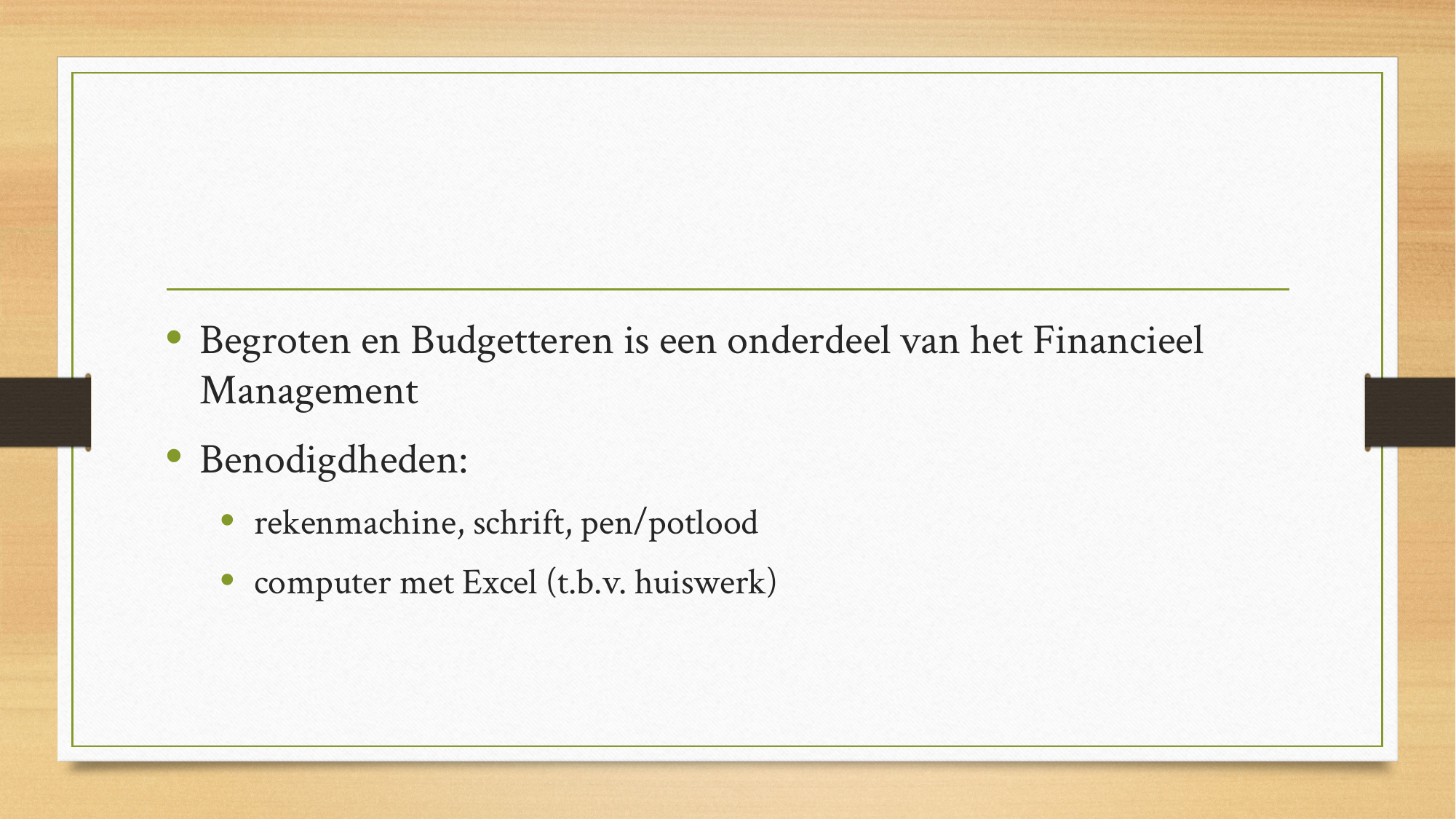

#
Begroten en Budgetteren is een onderdeel van het Financieel Management
Benodigdheden:
rekenmachine, schrift, pen/potlood
computer met Excel (t.b.v. huiswerk)